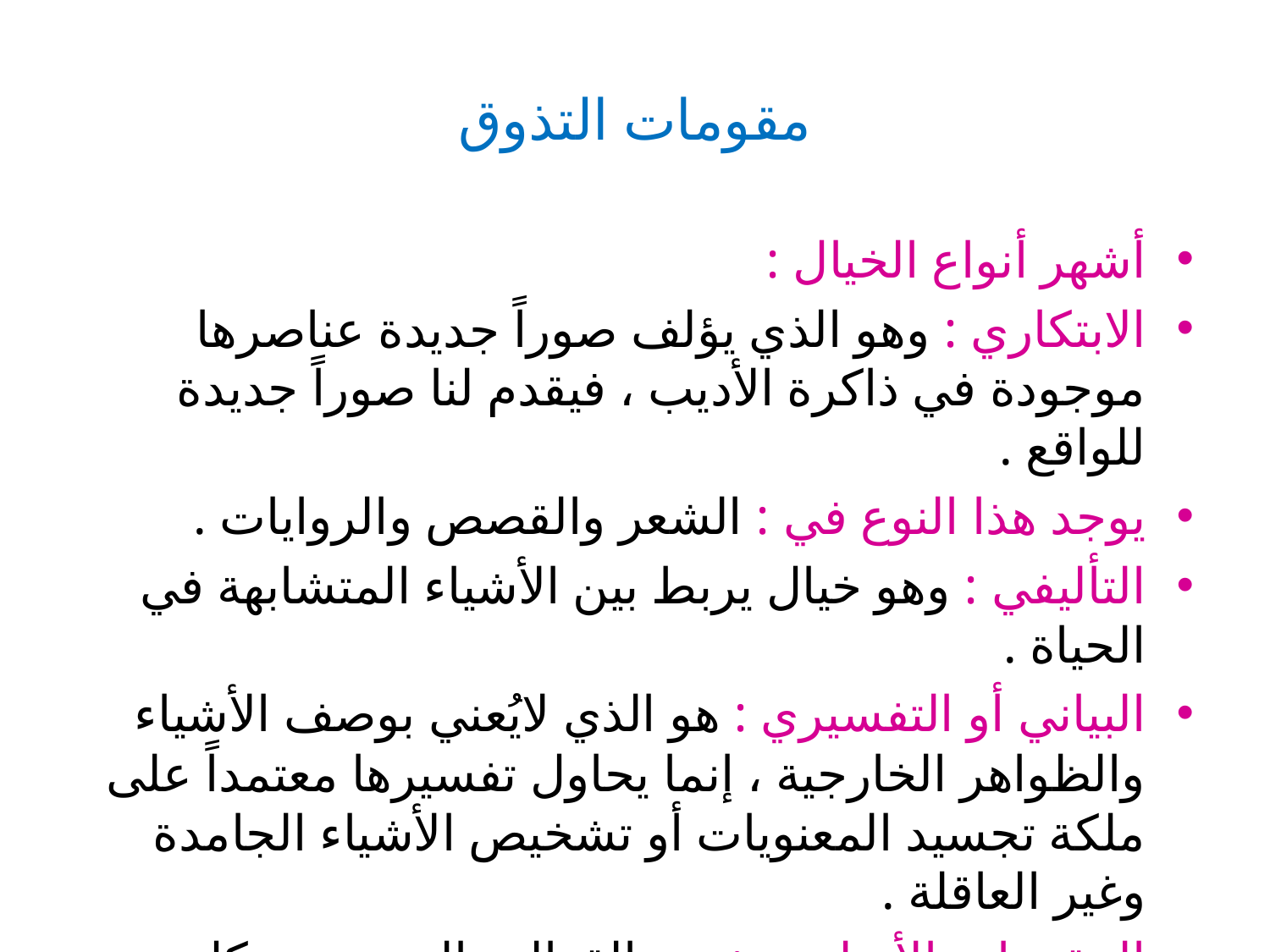

# مقومات التذوق
أشهر أنواع الخيال :
الابتكاري : وهو الذي يؤلف صوراً جديدة عناصرها موجودة في ذاكرة الأديب ، فيقدم لنا صوراً جديدة للواقع .
يوجد هذا النوع في : الشعر والقصص والروايات .
التأليفي : وهو خيال يربط بين الأشياء المتشابهة في الحياة .
البياني أو التفسيري : هو الذي لايُعني بوصف الأشياء والظواهر الخارجية ، إنما يحاول تفسيرها معتمداً على ملكة تجسيد المعنويات أو تشخيص الأشياء الجامدة وغير العاقلة .
المقومات الأسلوبية : هي القوالب التي تحوي كل المقومات .